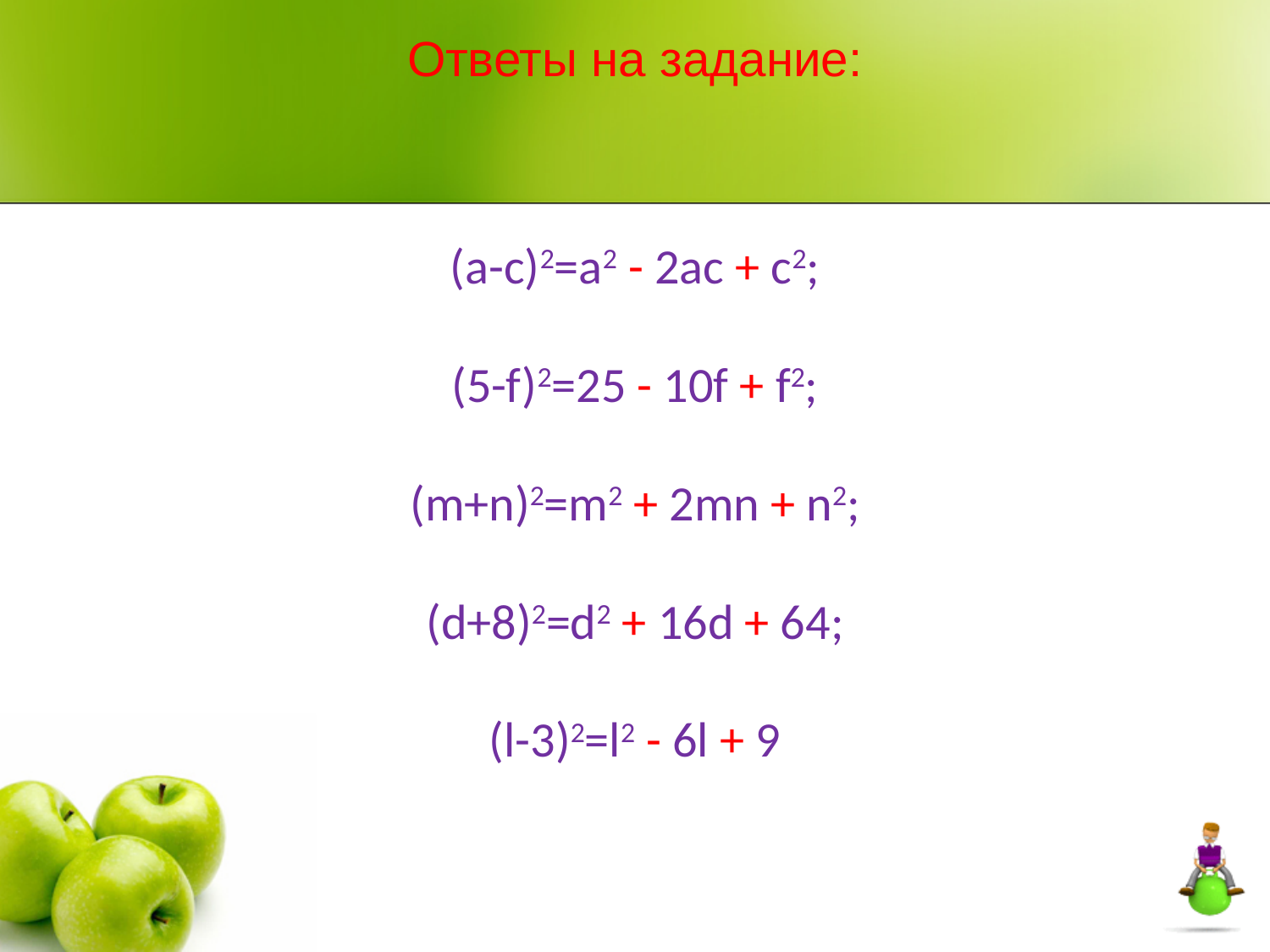

Ответы на задание:
(а-с)2=а2 - 2ас + с2;

(5-f)2=25 - 10f + f2;

(m+n)2=m2 + 2mn + n2;

(d+8)2=d2 + 16d + 64;

(l-3)2=l2 - 6l + 9